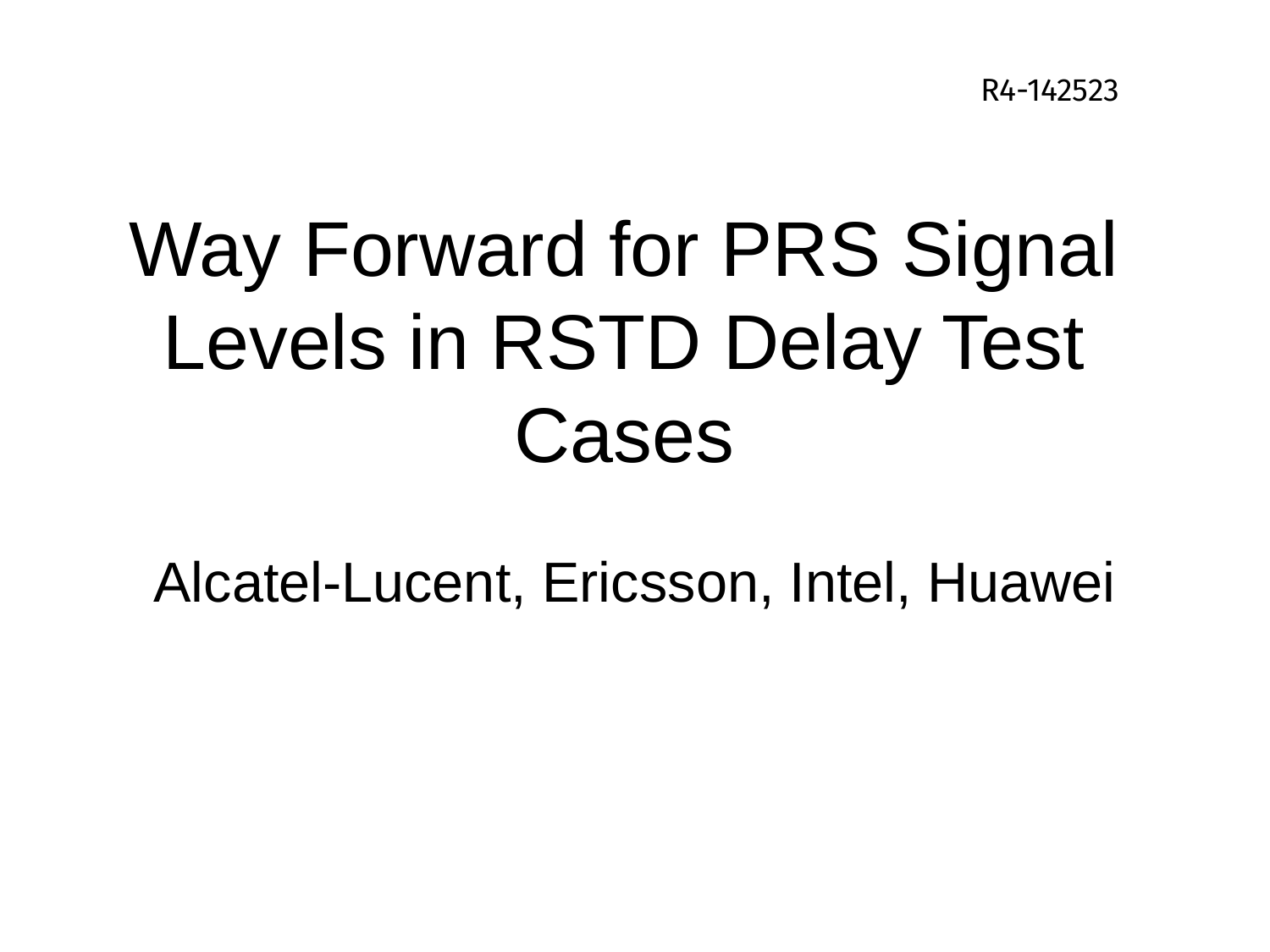

R4-142523
# Way Forward for PRS Signal Levels in RSTD Delay Test Cases
Alcatel-Lucent, Ericsson, Intel, Huawei